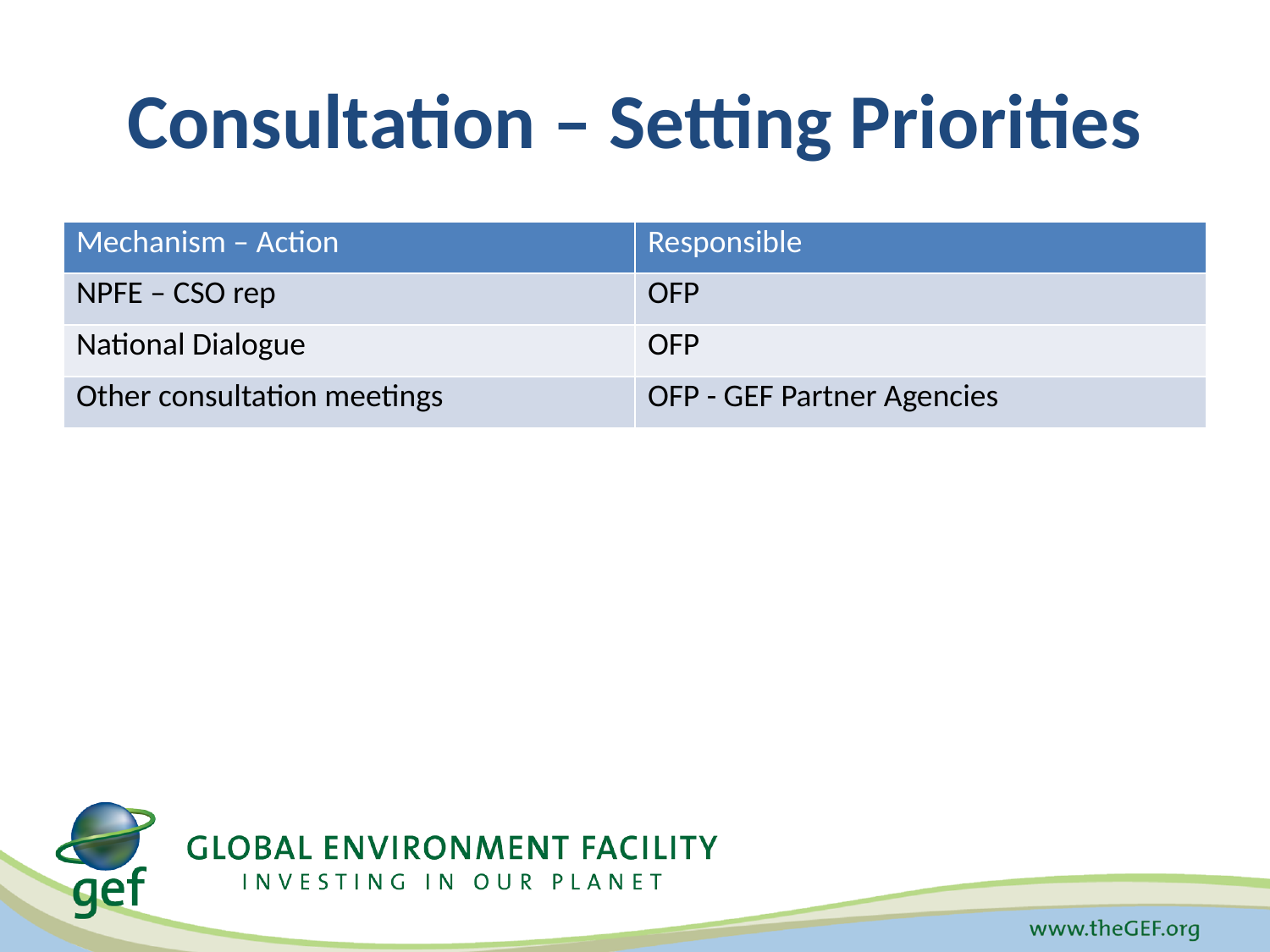

# Consultation – Setting Priorities
| Mechanism – Action | Responsible |
| --- | --- |
| NPFE – CSO rep | OFP |
| National Dialogue | OFP |
| Other consultation meetings | OFP - GEF Partner Agencies |